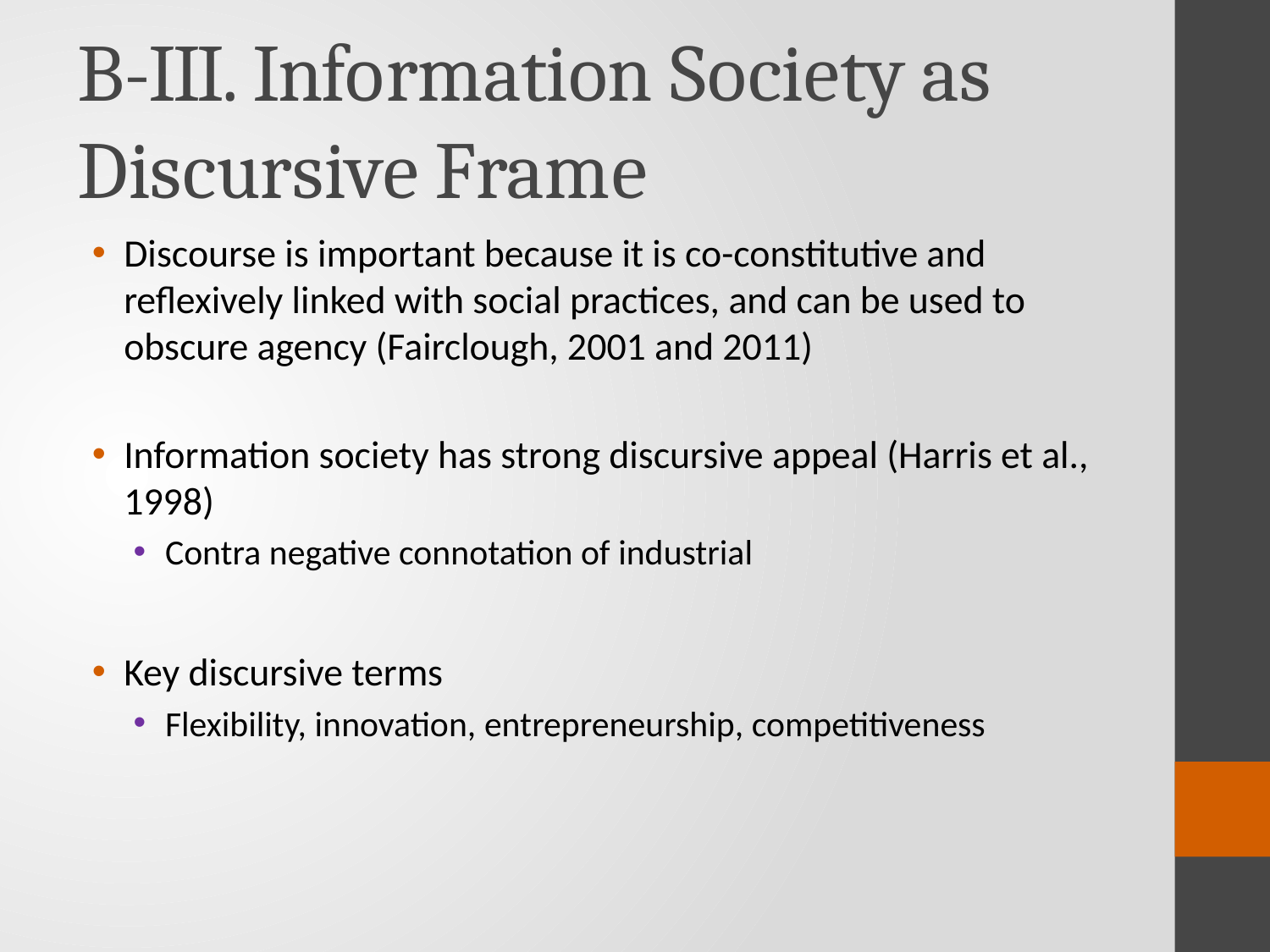

# B-III. Information Society as Discursive Frame
Discourse is important because it is co-constitutive and reflexively linked with social practices, and can be used to obscure agency (Fairclough, 2001 and 2011)

Information society has strong discursive appeal (Harris et al., 1998)
Contra negative connotation of industrial

Key discursive terms
Flexibility, innovation, entrepreneurship, competitiveness